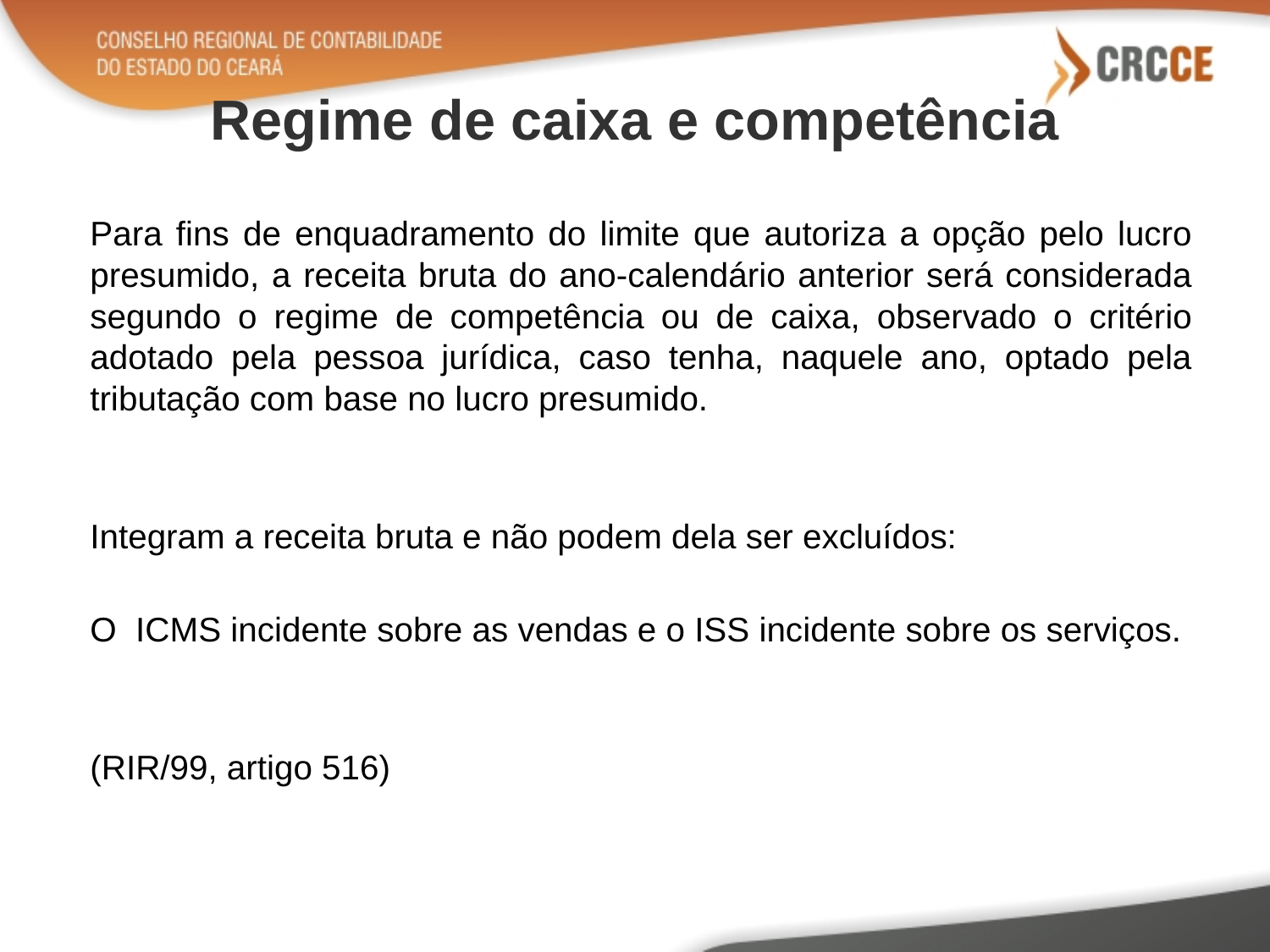

# Regime de caixa e competência
Para fins de enquadramento do limite que autoriza a opção pelo lucro presumido, a receita bruta do ano-calendário anterior será considerada segundo o regime de competência ou de caixa, observado o critério adotado pela pessoa jurídica, caso tenha, naquele ano, optado pela tributação com base no lucro presumido.

Integram a receita bruta e não podem dela ser excluídos:

O  ICMS incidente sobre as vendas e o ISS incidente sobre os serviços.

(RIR/99, artigo 516)